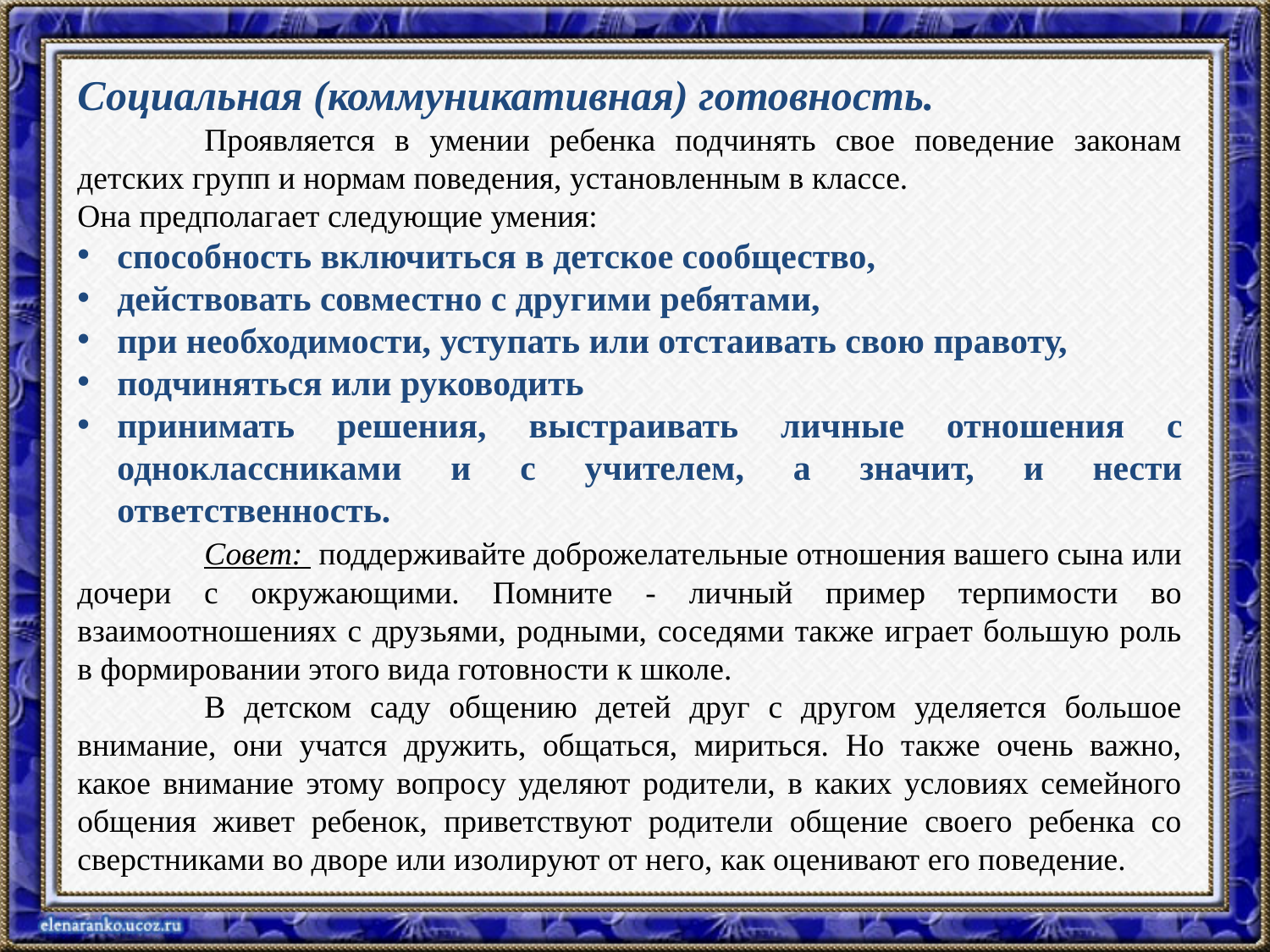

Социальная (коммуникативная) готовность.
	Проявляется в умении ребенка подчинять свое поведение законам детских групп и нормам поведения, установленным в классе.
Она предполагает следующие умения:
способность включиться в детское сообщество,
действовать совместно с другими ребятами,
при необходимости, уступать или отстаивать свою правоту,
подчиняться или руководить
принимать решения, выстраивать личные отношения с одноклассниками и с учителем, а значит, и нести ответственность.
	Совет:  поддерживайте доброжелательные отношения вашего сына или дочери с окружающими. Помните - личный пример терпимости во взаимоотношениях с друзьями, родными, соседями также играет большую роль в формировании этого вида готовности к школе.
	В детском саду общению детей друг с другом уделяется большое внимание, они учатся дружить, общаться, мириться. Но также очень важно, какое внимание этому вопросу уделяют родители, в каких условиях семейного общения живет ребенок, приветствуют родители общение своего ребенка со сверстниками во дворе или изолируют от него, как оценивают его поведение.